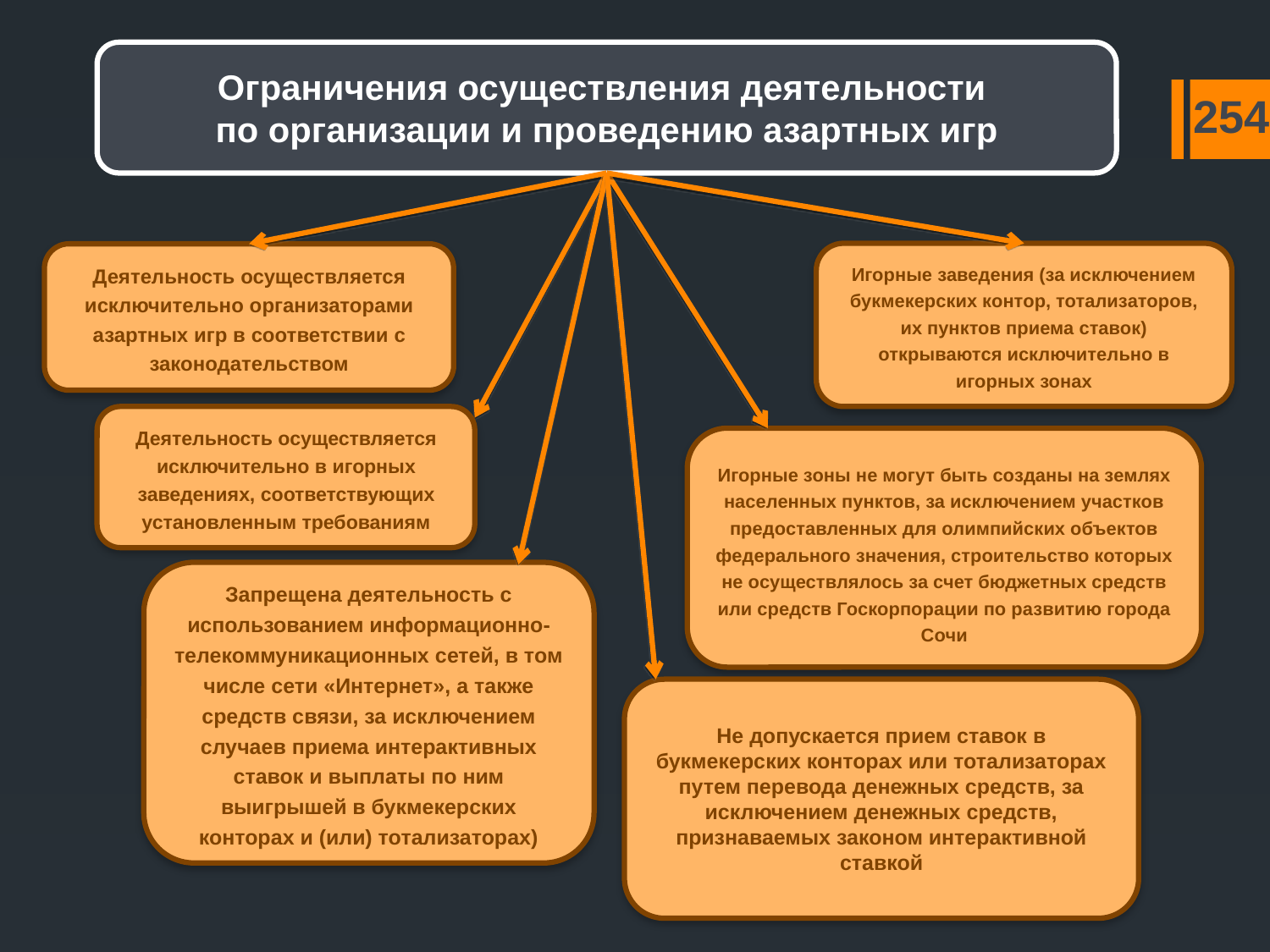

Ограничения осуществления деятельности
по организации и проведению азартных игр
254
Игорные заведения (за исключением букмекерских контор, тотализаторов, их пунктов приема ставок) открываются исключительно в игорных зонах
Деятельность осуществляется исключительно организаторами азартных игр в соответствии с законодательством
Деятельность осуществляется исключительно в игорных заведениях, соответствующих установленным требованиям

Игорные зоны не могут быть созданы на землях населенных пунктов, за исключением участков предоставленных для олимпийских объектов федерального значения, строительство которых не осуществлялось за счет бюджетных средств или средств Госкорпорации по развитию города Сочи
Запрещена деятельность с использованием информационно-телекоммуникационных сетей, в том числе сети «Интернет», а также средств связи, за исключением случаев приема интерактивных ставок и выплаты по ним выигрышей в букмекерских конторах и (или) тотализаторах)
Не допускается прием ставок в букмекерских конторах или тотализаторах путем перевода денежных средств, за исключением денежных средств, признаваемых законом интерактивной ставкой